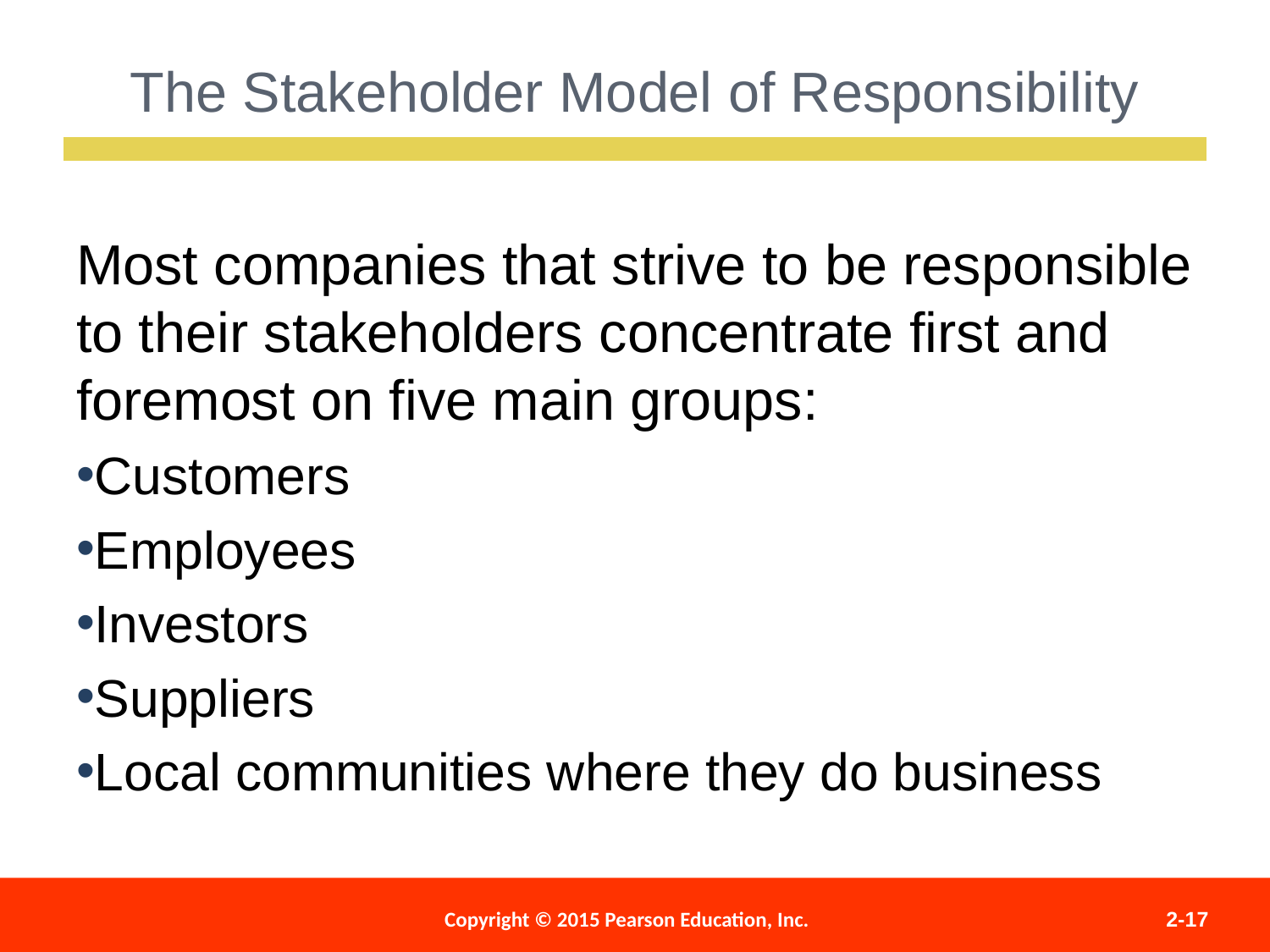

The Stakeholder Model of Responsibility
Most companies that strive to be responsible to their stakeholders concentrate first and foremost on five main groups:
Customers
Employees
Investors
Suppliers
Local communities where they do business